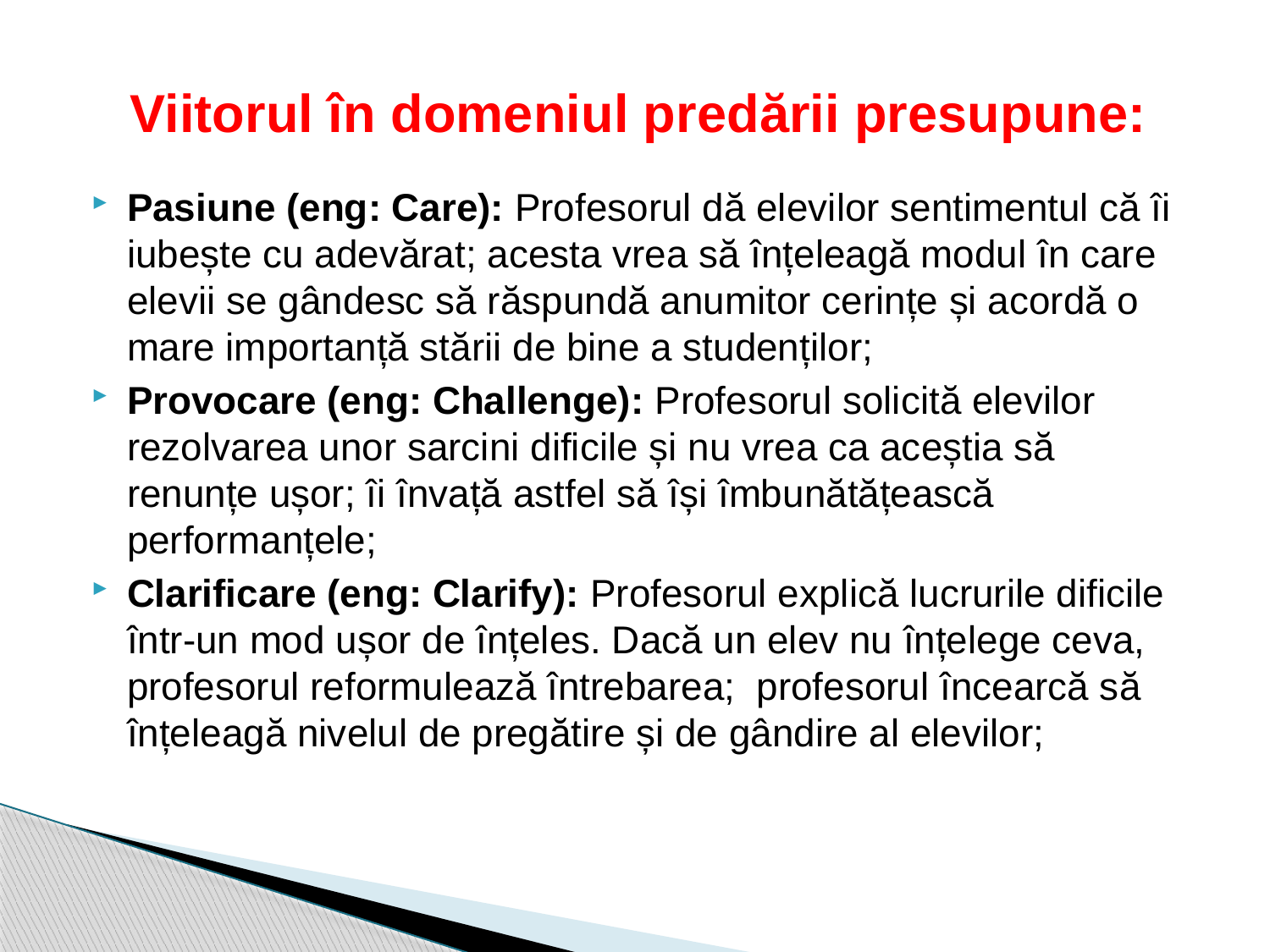

Viitorul în domeniul predării presupune:
Pasiune (eng: Care): Profesorul dă elevilor sentimentul că îi iubește cu adevărat; acesta vrea să înțeleagă modul în care elevii se gândesc să răspundă anumitor cerințe și acordă o mare importanță stării de bine a studenților;
Provocare (eng: Challenge): Profesorul solicită elevilor rezolvarea unor sarcini dificile și nu vrea ca aceștia să renunțe ușor; îi învață astfel să își îmbunătățească performanțele;
Clarificare (eng: Clarify): Profesorul explică lucrurile dificile într-un mod ușor de înțeles. Dacă un elev nu înțelege ceva, profesorul reformulează întrebarea;  profesorul încearcă să înțeleagă nivelul de pregătire și de gândire al elevilor;